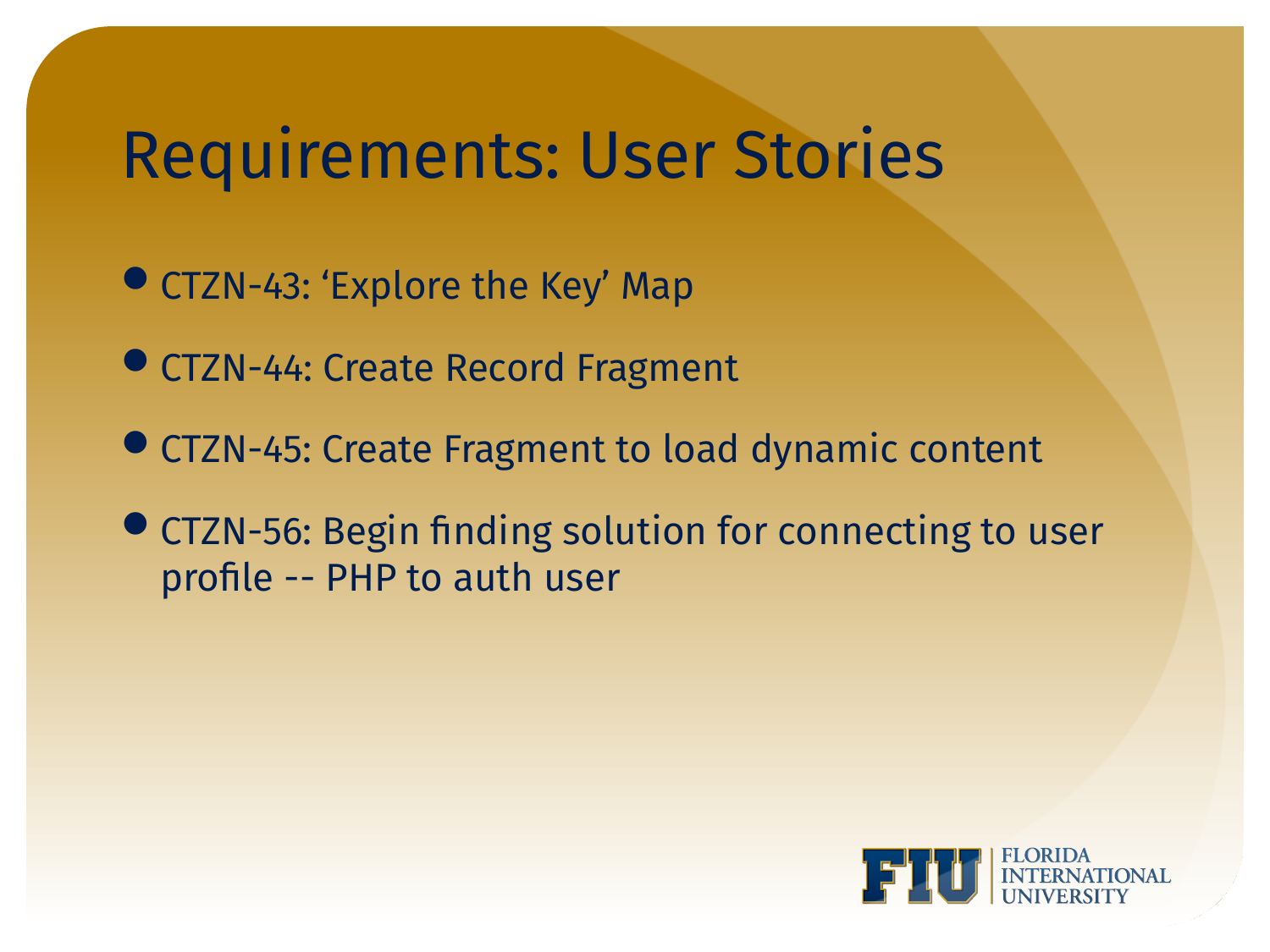

# Requirements: User Stories
CTZN-43: ‘Explore the Key’ Map
CTZN-44: Create Record Fragment
CTZN-45: Create Fragment to load dynamic content
CTZN-56: Begin finding solution for connecting to user profile -- PHP to auth user